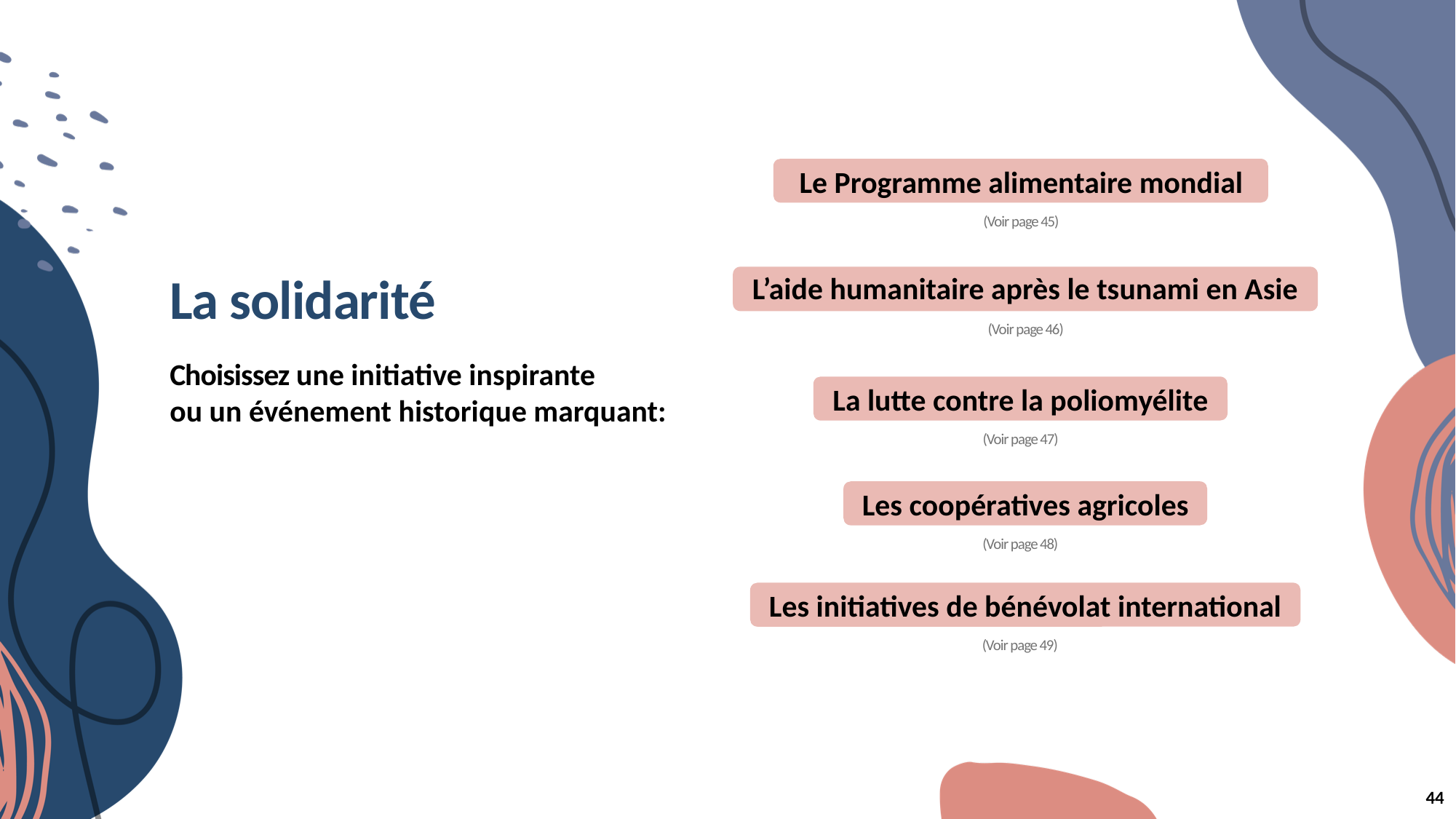

Le Programme alimentaire mondial

(Voir page 45)
La solidarité
L’aide humanitaire après le tsunami en Asie

(Voir page 46)
Choisissez une initiative inspirante
ou un événement historique marquant:
La lutte contre la poliomyélite

(Voir page 47)
Les coopératives agricoles

(Voir page 48)
Les initiatives de bénévolat international

(Voir page 49)
44